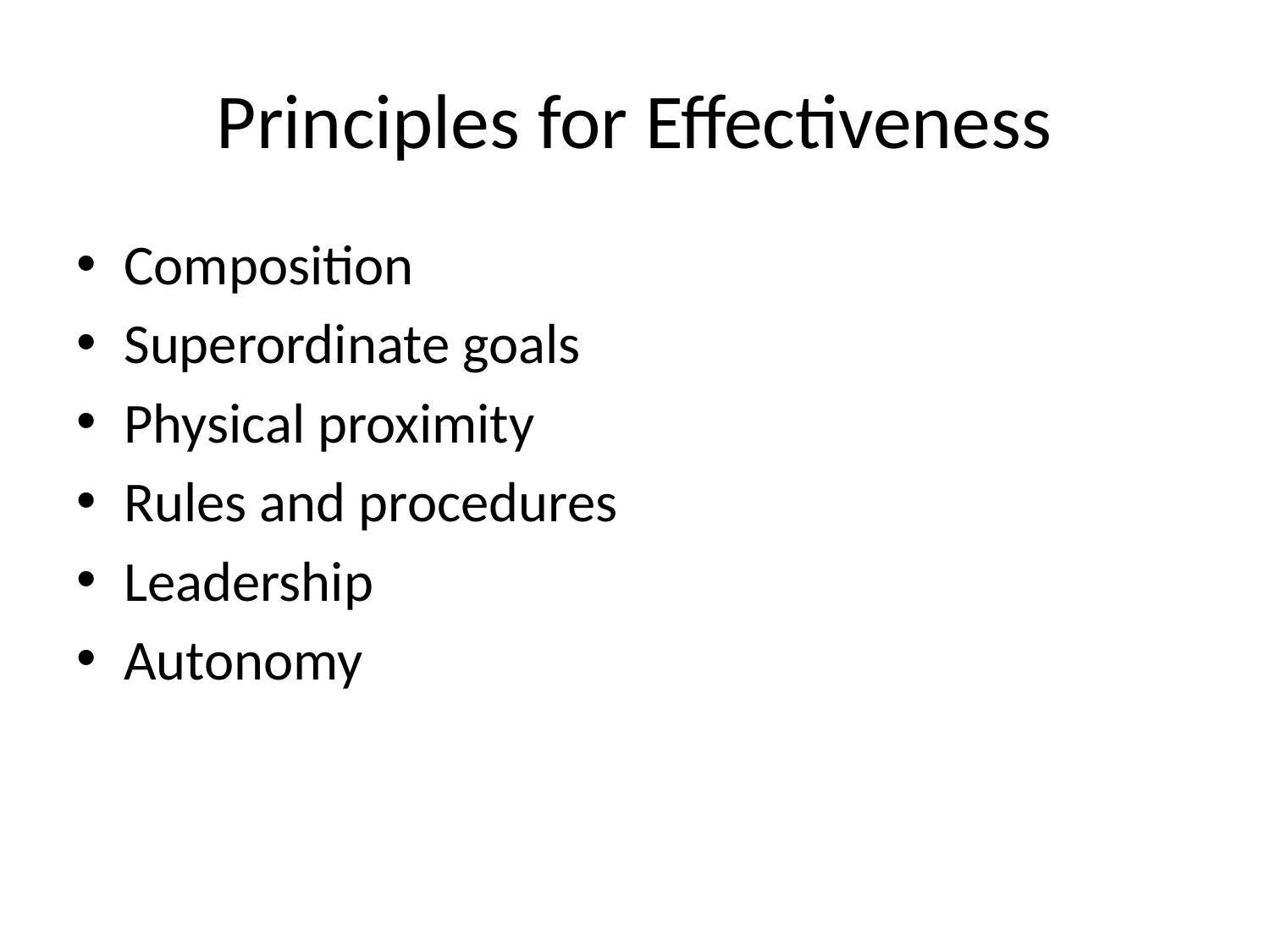

# Principles for Effectiveness
Composition
Superordinate goals
Physical proximity
Rules and procedures
Leadership
Autonomy